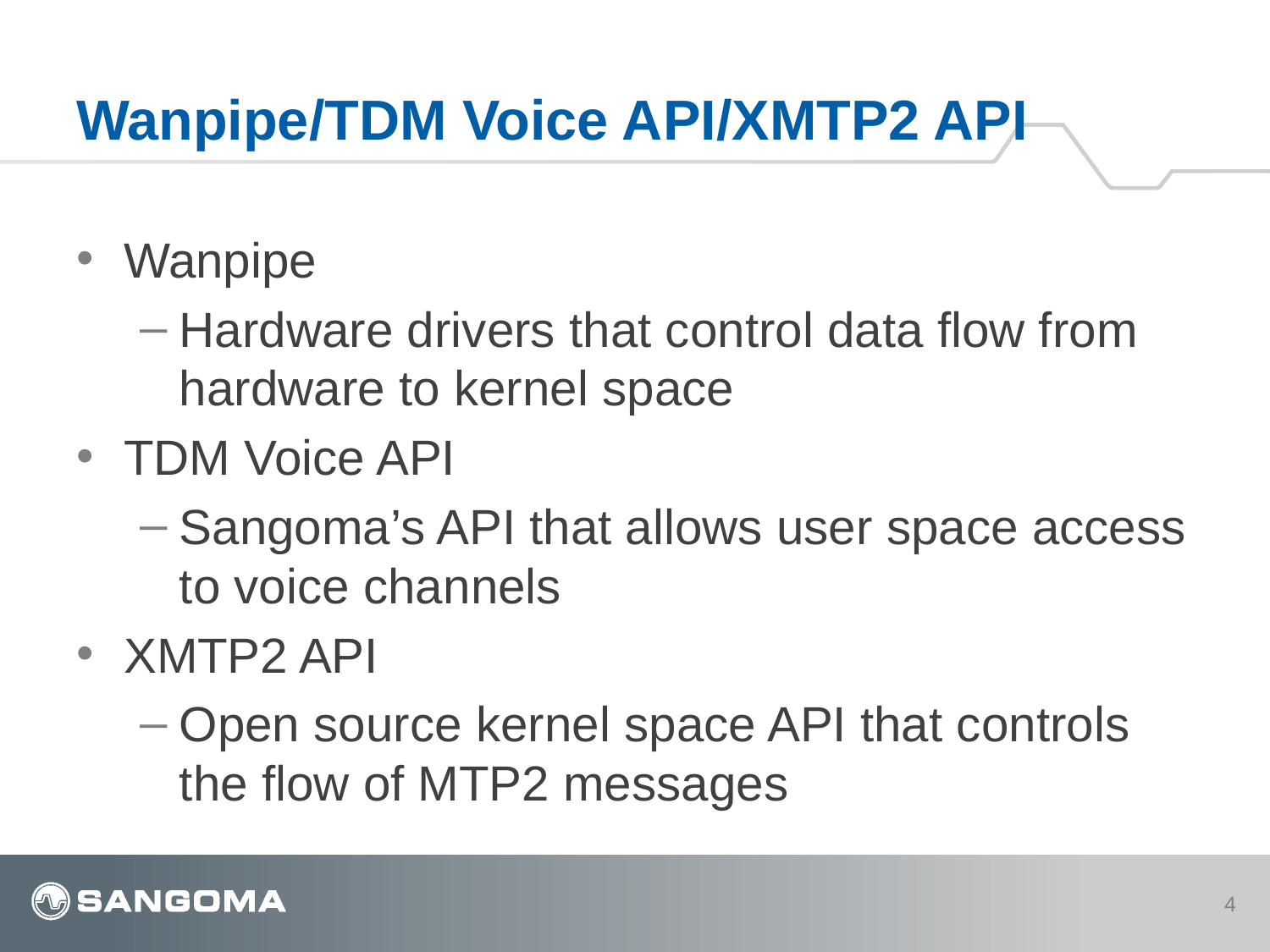

# Wanpipe/TDM Voice API/XMTP2 API
Wanpipe
Hardware drivers that control data flow from hardware to kernel space
TDM Voice API
Sangoma’s API that allows user space access to voice channels
XMTP2 API
Open source kernel space API that controls the flow of MTP2 messages
4